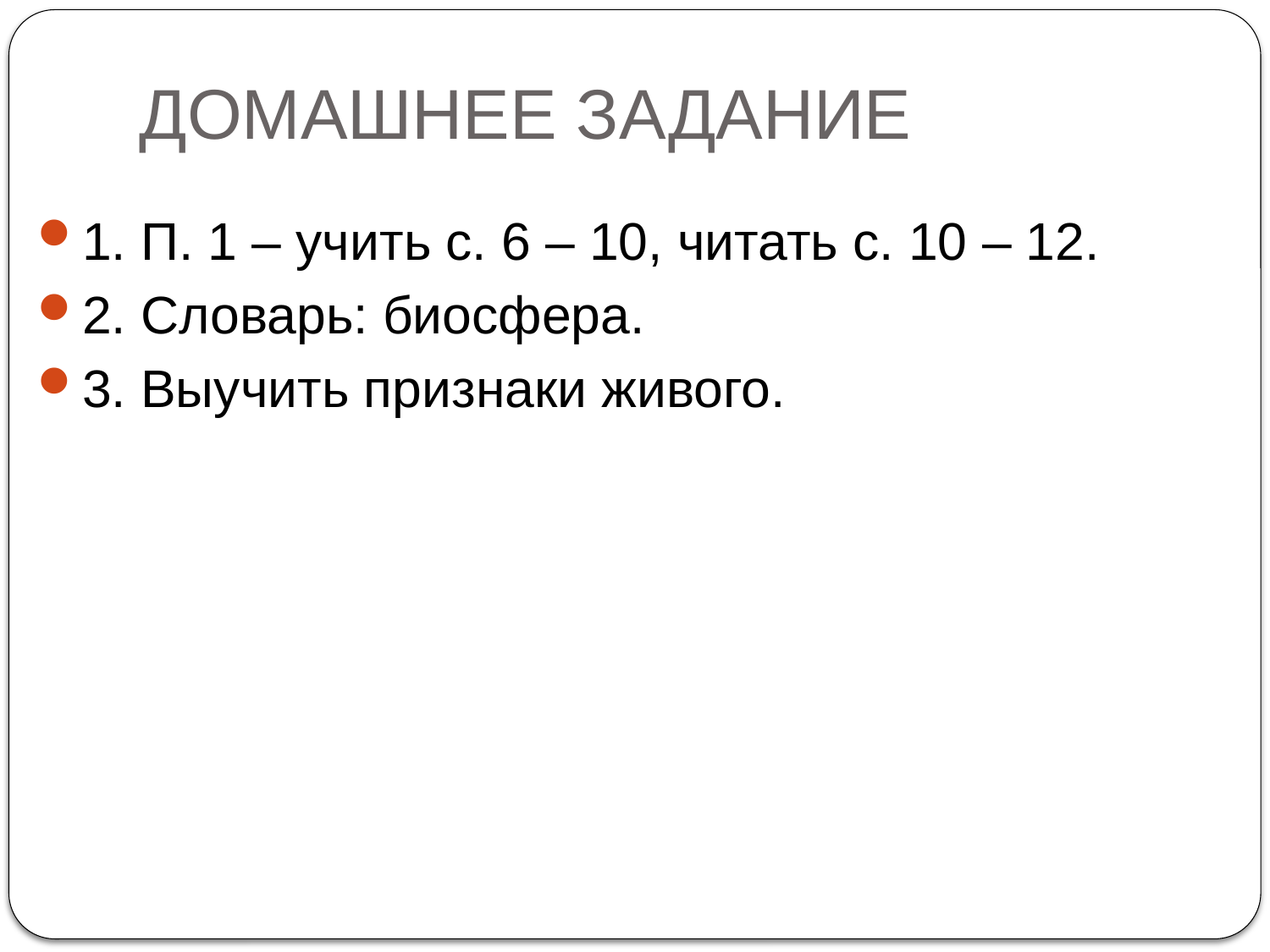

# ДОМАШНЕЕ ЗАДАНИЕ
1. П. 1 – учить с. 6 – 10, читать с. 10 – 12.
2. Словарь: биосфера.
3. Выучить признаки живого.